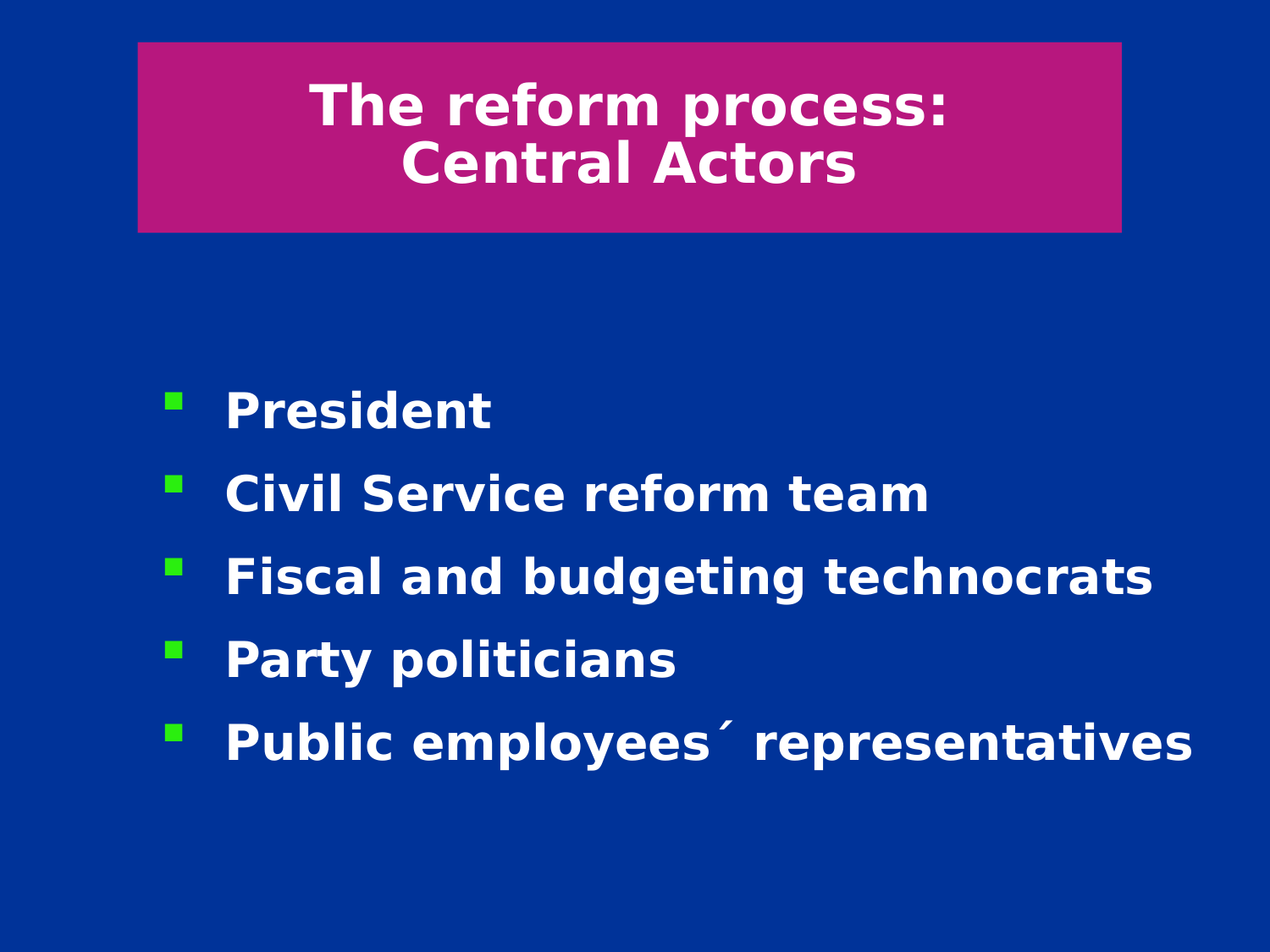

# The reform process: Central Actors
  President
  Civil Service reform team
  Fiscal and budgeting technocrats
  Party politicians
  Public employees´ representatives